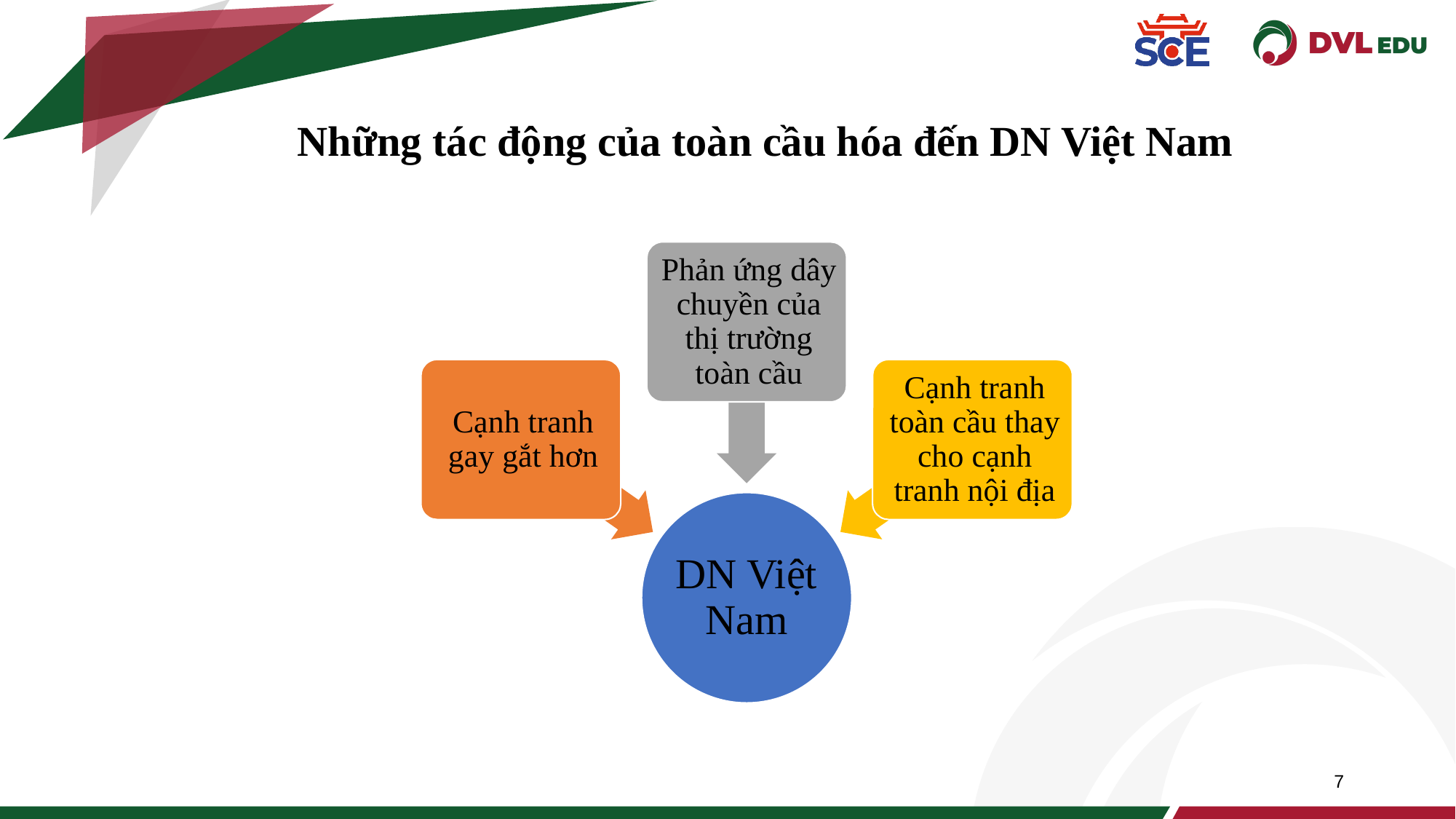

Những tác động của toàn cầu hóa đến DN Việt Nam
DN Việt Nam
Cạnh tranh gay gắt hơn
Phản ứng dây chuyền của thị trường toàn cầu
Cạnh tranh toàn cầu thay cho cạnh tranh nội địa
7